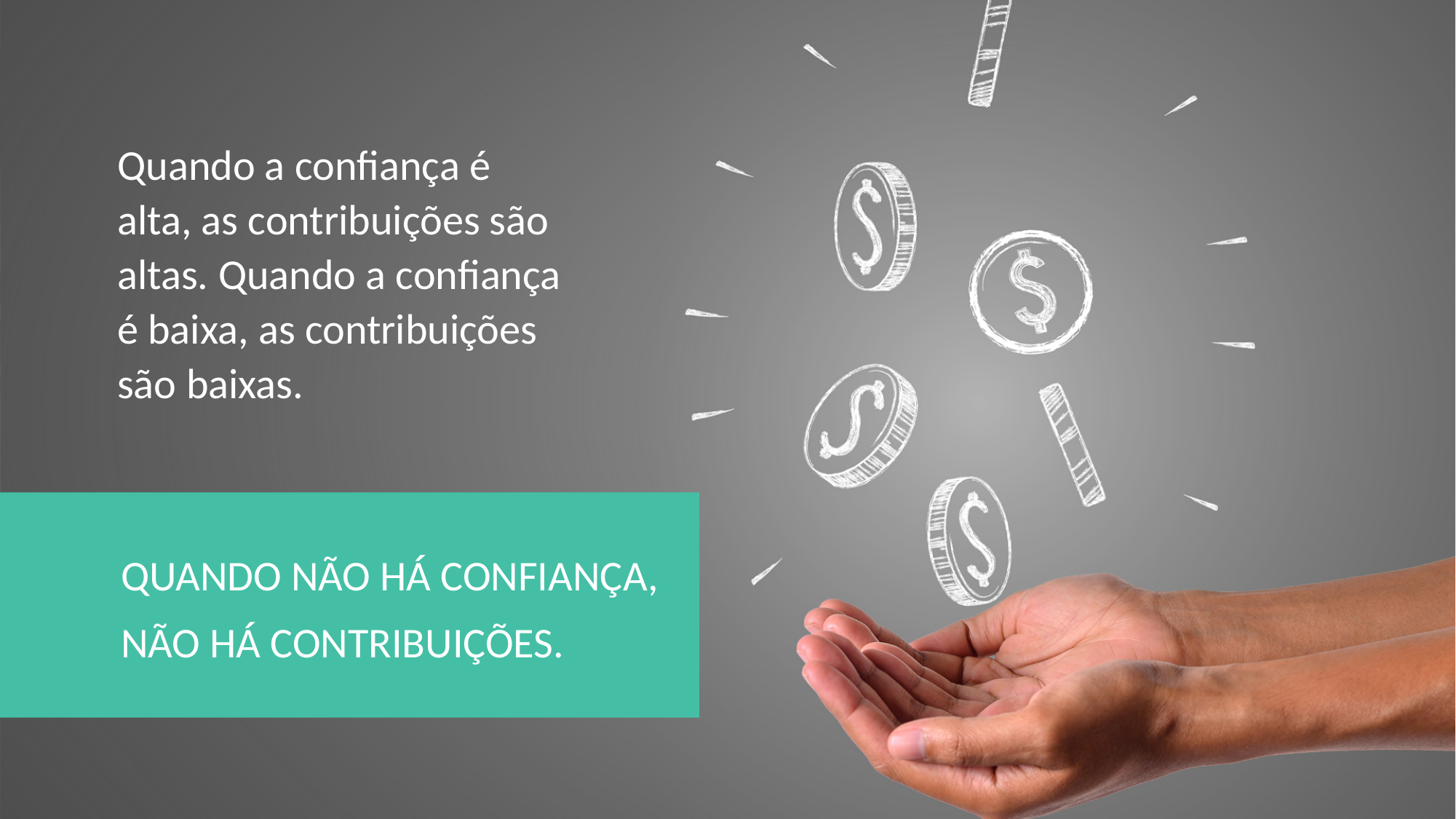

Quando a confiança é alta, as contribuições são altas. Quando a confiança é baixa, as contribuições são baixas.

QUANDO NÃO HÁ CONFIANÇA,
NÃO HÁ CONTRIBUIÇÕES.